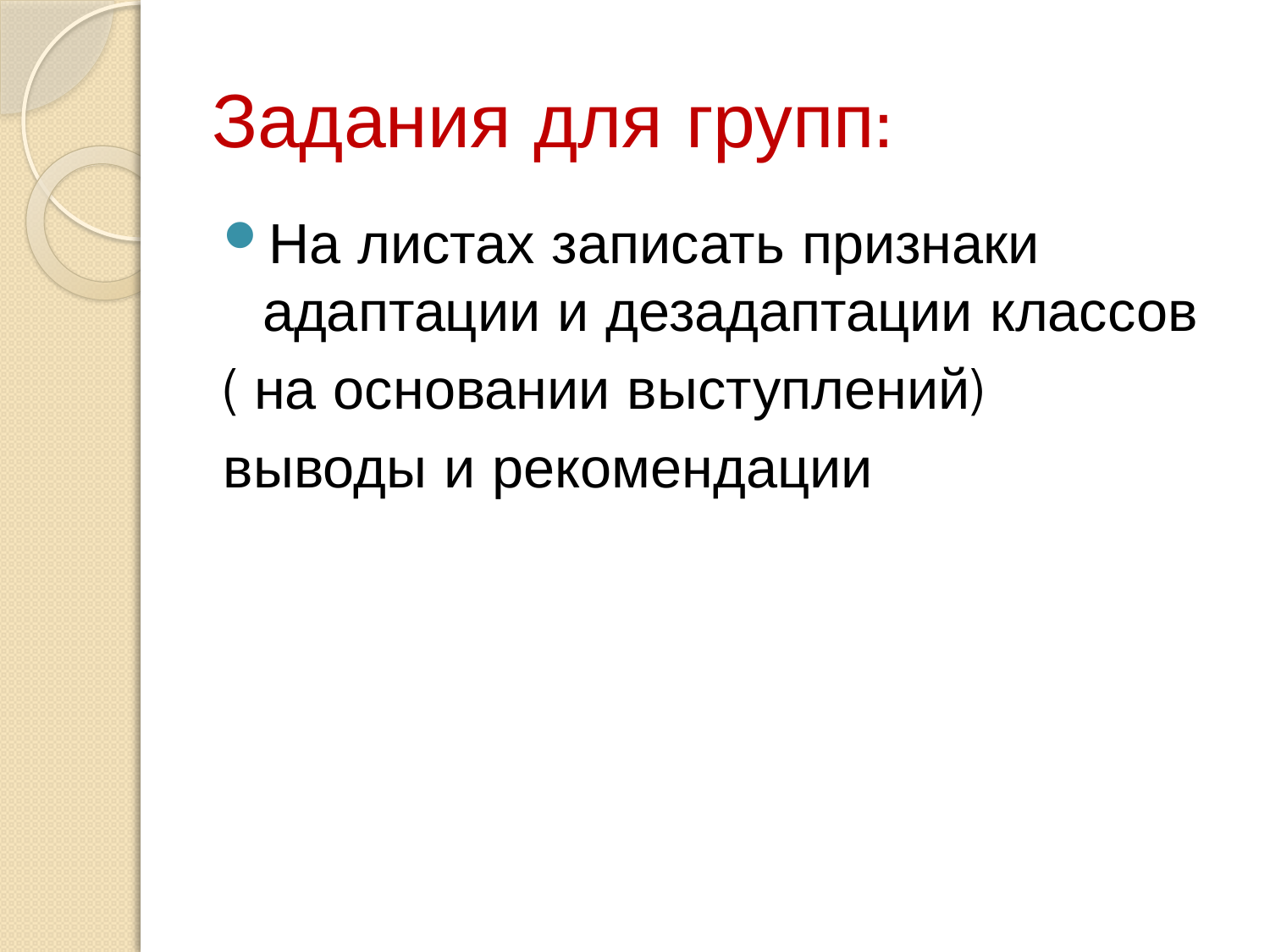

# Задания для групп:
На листах записать признаки адаптации и дезадаптации классов
( на основании выступлений)
выводы и рекомендации